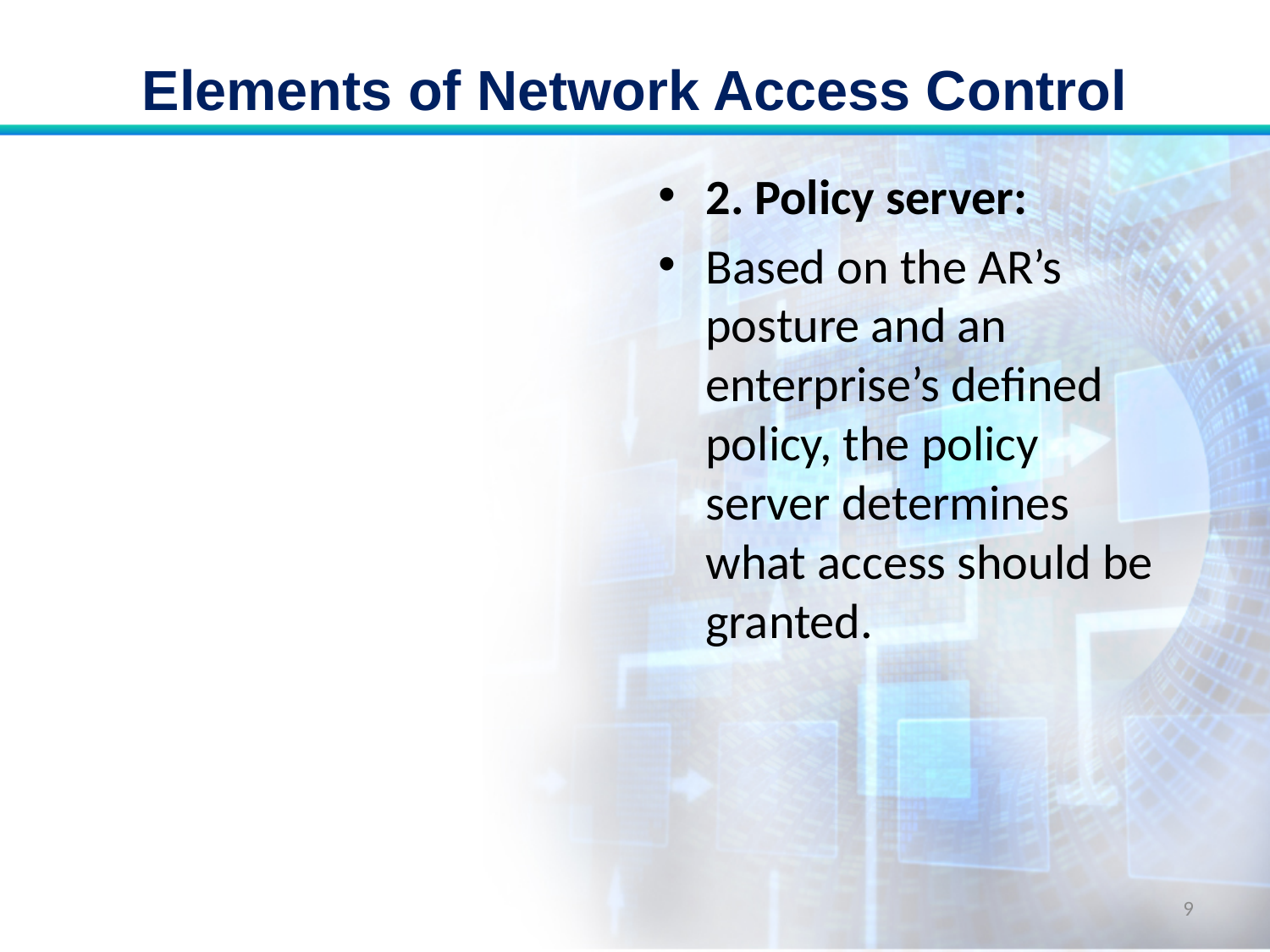

# Elements of Network Access Control
2. Policy server:
Based on the AR’s posture and an enterprise’s defined policy, the policy server determines what access should be granted.
9